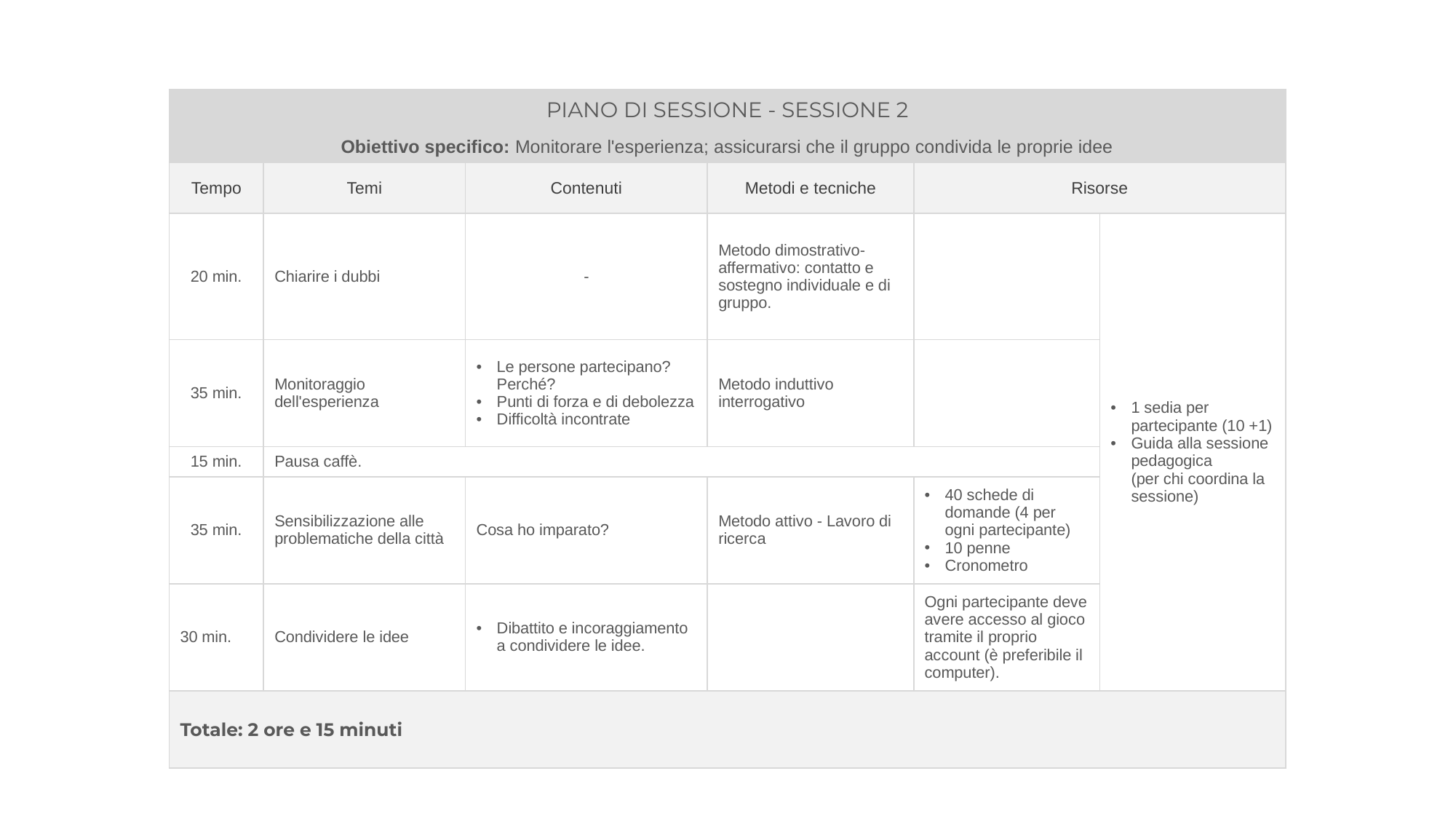

| PIANO DI SESSIONE - SESSIONE 2 Obiettivo specifico: Monitorare l'esperienza; assicurarsi che il gruppo condivida le proprie idee |  |  |  |  |  |
| --- | --- | --- | --- | --- | --- |
| Tempo | Temi | Contenuti | Metodi e tecniche | Risorse |  |
| 20 min. | Chiarire i dubbi | - | Metodo dimostrativo-affermativo: contatto e sostegno individuale e di gruppo. |  | 1 sedia per partecipante (10 +1) Guida alla sessione pedagogica (per chi coordina la sessione) |
| 35 min. | Monitoraggio dell'esperienza | Le persone partecipano? Perché? Punti di forza e di debolezza Difficoltà incontrate | Metodo induttivo interrogativo |  |  |
| 15 min. | Pausa caffè. |  |  |  |  |
| 35 min. | Sensibilizzazione alle problematiche della città | Cosa ho imparato? | Metodo attivo - Lavoro di ricerca | 40 schede di domande (4 per ogni partecipante) 10 penne Cronometro |  |
| 30 min. | Condividere le idee | Dibattito e incoraggiamento a condividere le idee. |  | Ogni partecipante deve avere accesso al gioco tramite il proprio account (è preferibile il computer). |  |
| Totale: 2 ore e 15 minuti |  |  |  |  |  |